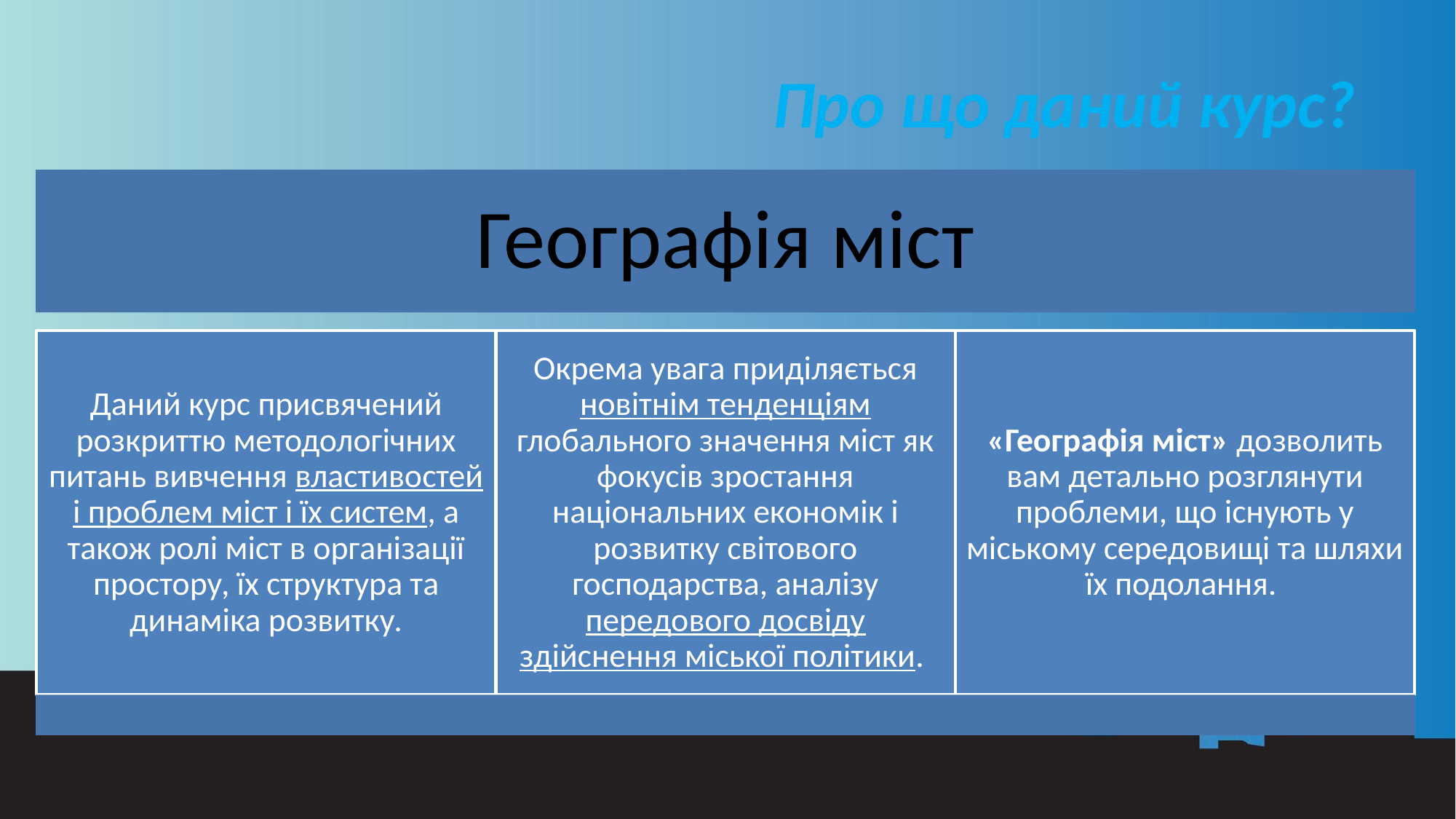

# Про що даний курс?

Географія міст
Даний курс присвячений розкриттю методологічних питань вивчення властивостей і проблем міст і їх систем, а також ролі міст в організації простору, їх структура та динаміка розвитку.
Окрема увага приділяється новітнім тенденціям глобального значення міст як фокусів зростання національних економік і розвитку світового господарства, аналізу передового досвіду здійснення міської політики.
«Географія міст» дозволить вам детально розглянути проблеми, що існують у міському середовищі та шляхи їх подолання.